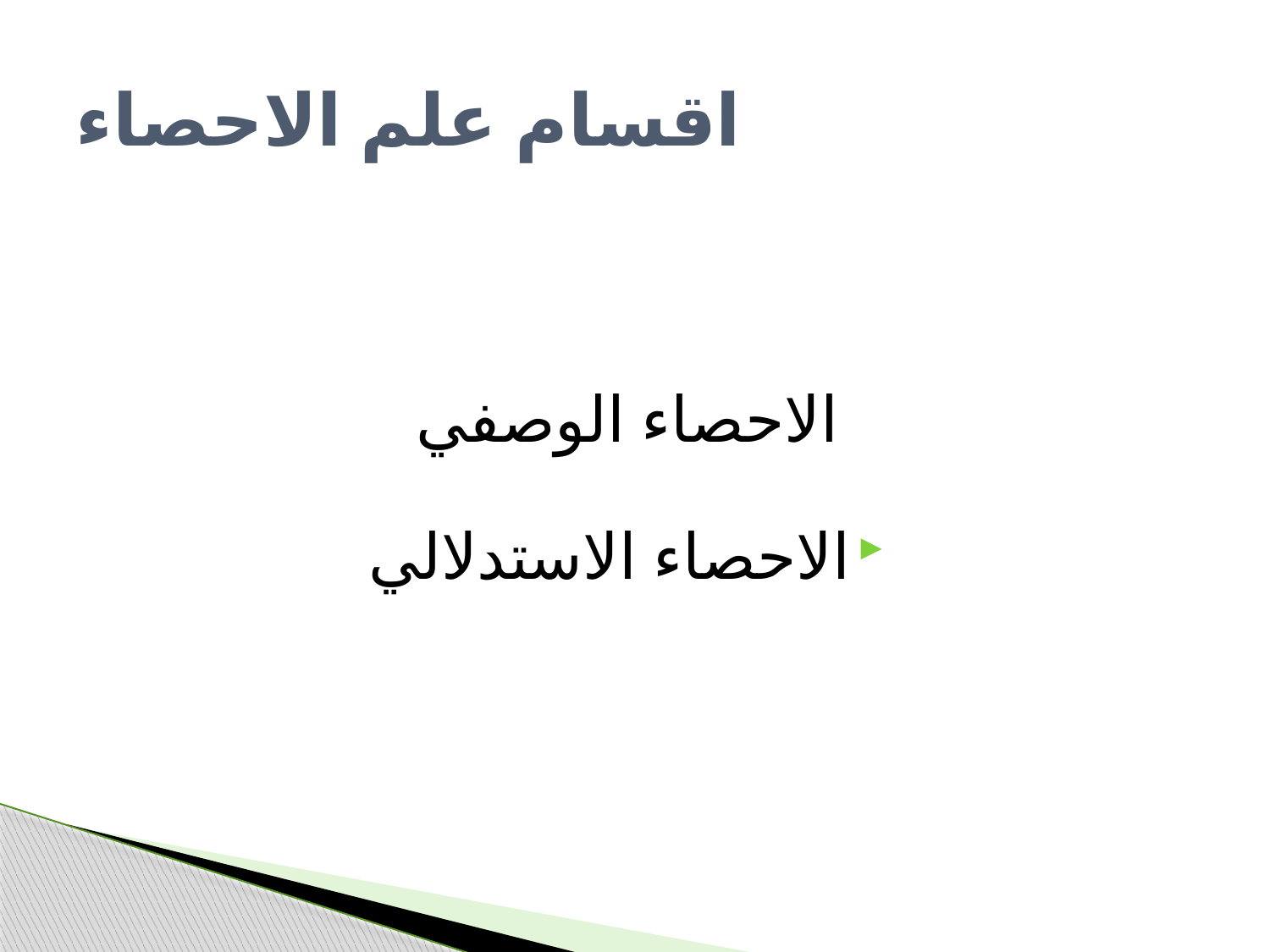

# اقسام علم الاحصاء

الاحصاء الوصفي

الاحصاء الاستدلالي